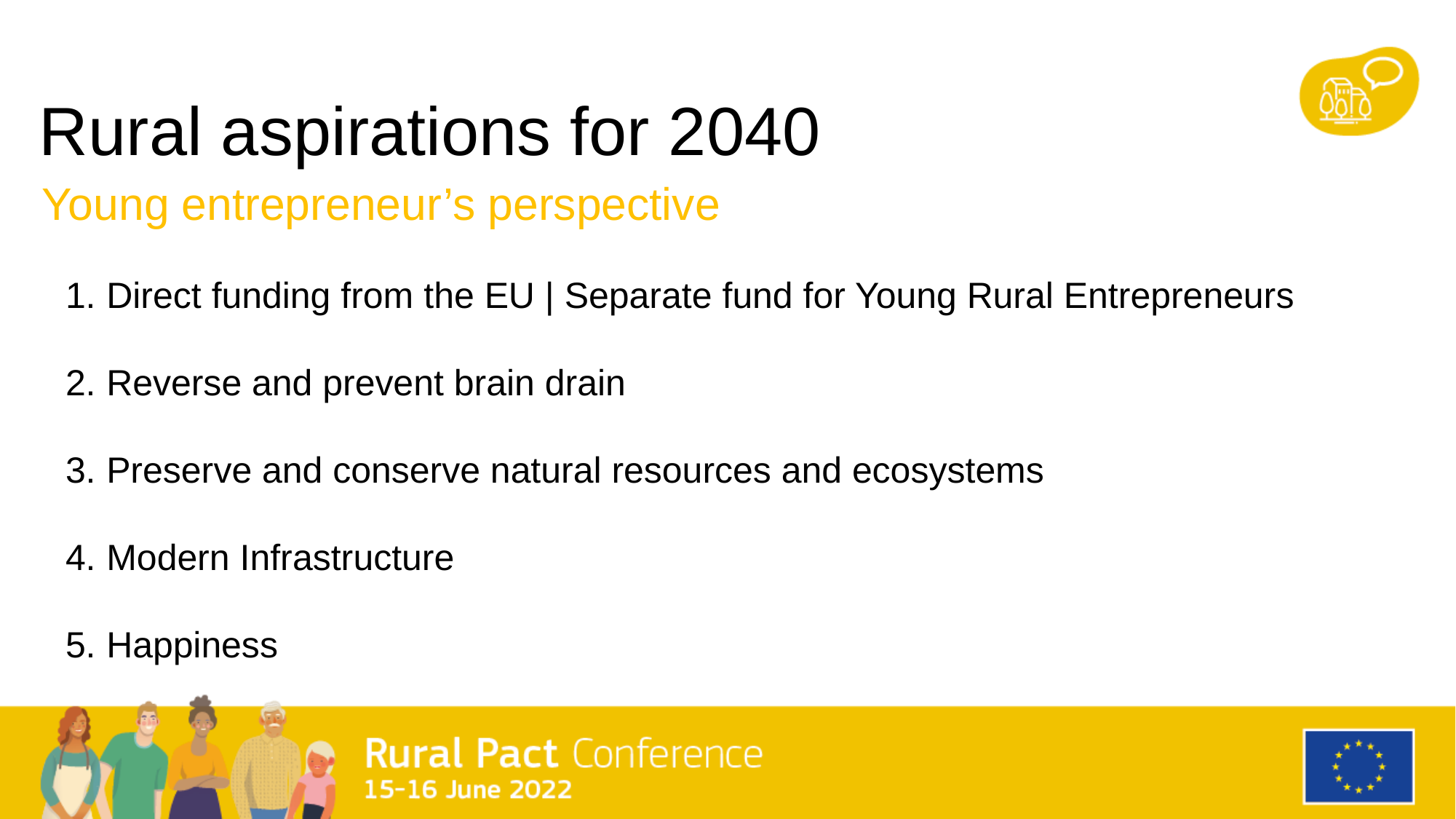

# Rural aspirations for 2040
Young entrepreneur’s perspective

Direct funding from the EU | Separate fund for Young Rural Entrepreneurs

Reverse and prevent brain drain

Preserve and conserve natural resources and ecosystems

Modern Infrastructure

Happiness